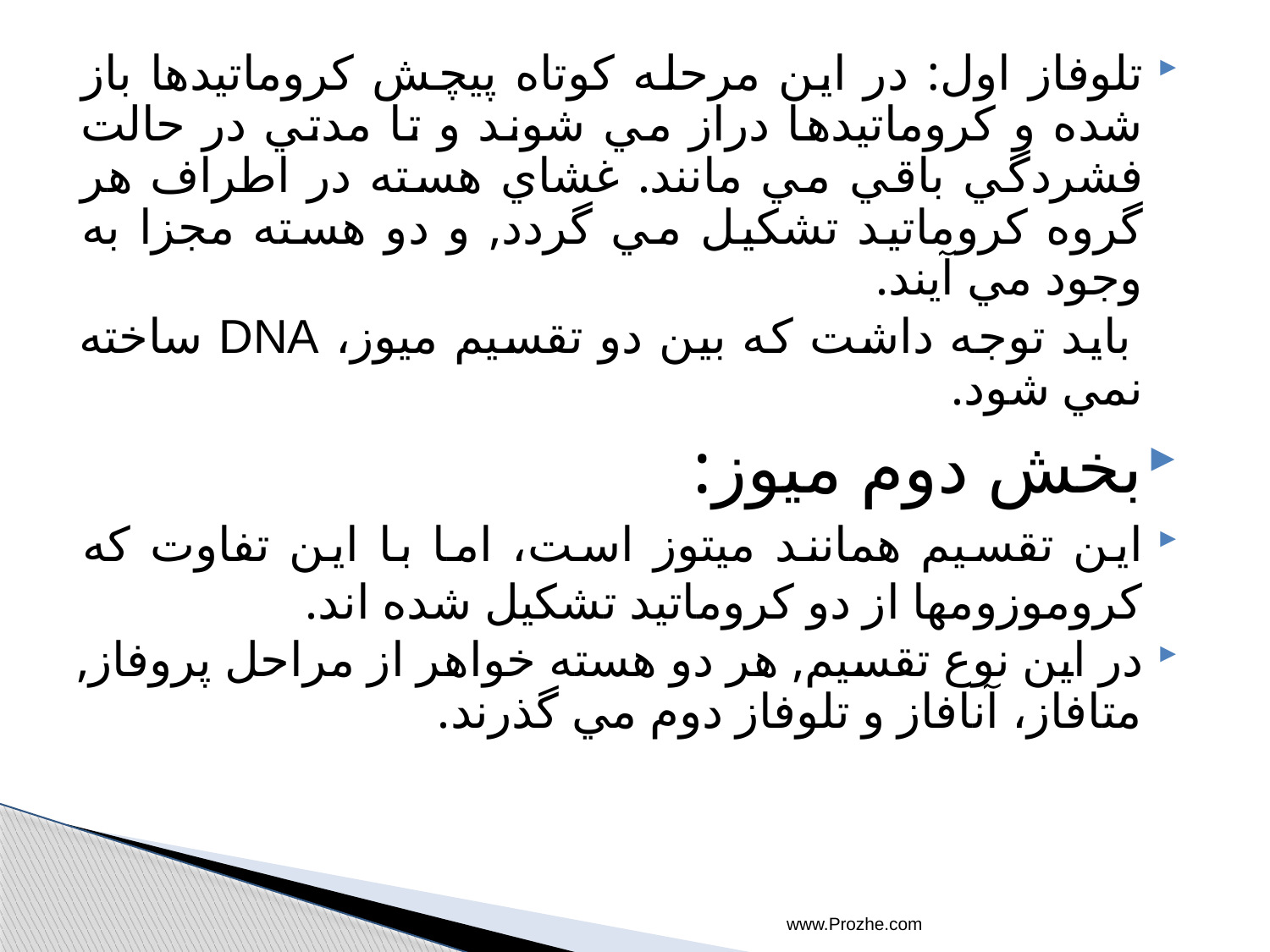

تلوفاز اول: در اين مرحله كوتاه پيچش كروماتيدها باز شده و كروماتيدها دراز مي شوند و تا مدتي در حالت فشردگي باقي مي مانند. غشاي هسته در اطراف هر گروه كروماتيد تشكيل مي گردد, و دو هسته مجزا به وجود مي آيند.
   بايد توجه داشت كه بين دو تقسيم ميوز، DNA ساخته نمي شود.
بخش دوم میوز:
اين تقسيم همانند ميتوز است، اما با اين تفاوت كه كروموزومها از دو كروماتيد تشكيل شده اند.
در اين نوع تقسيم, هر دو هسته خواهر از مراحل پروفاز, متافاز، آنافاز و تلوفاز دوم مي گذرند.

www.Prozhe.com